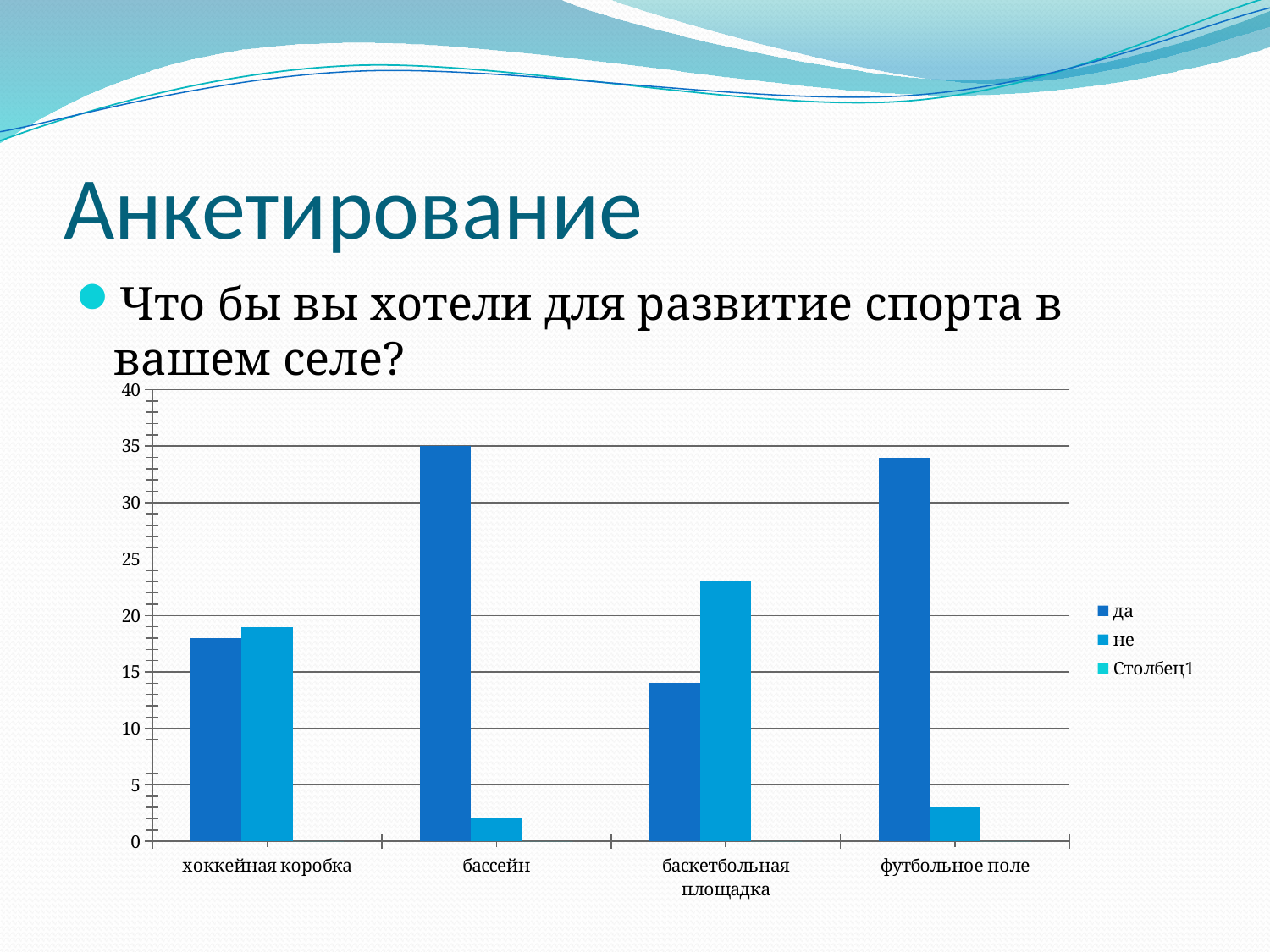

# Анкетирование
Что бы вы хотели для развитие спорта в вашем селе?

### Chart

| Category | да | не | Столбец1 |
|---|---|---|---|
| хоккейная коробка | 18.0 | 19.0 | None |
| бассейн | 35.0 | 2.0 | None |
| баскетбольная площадка | 14.0 | 23.0 | None |
| футбольное поле | 34.0 | 3.0 | None |